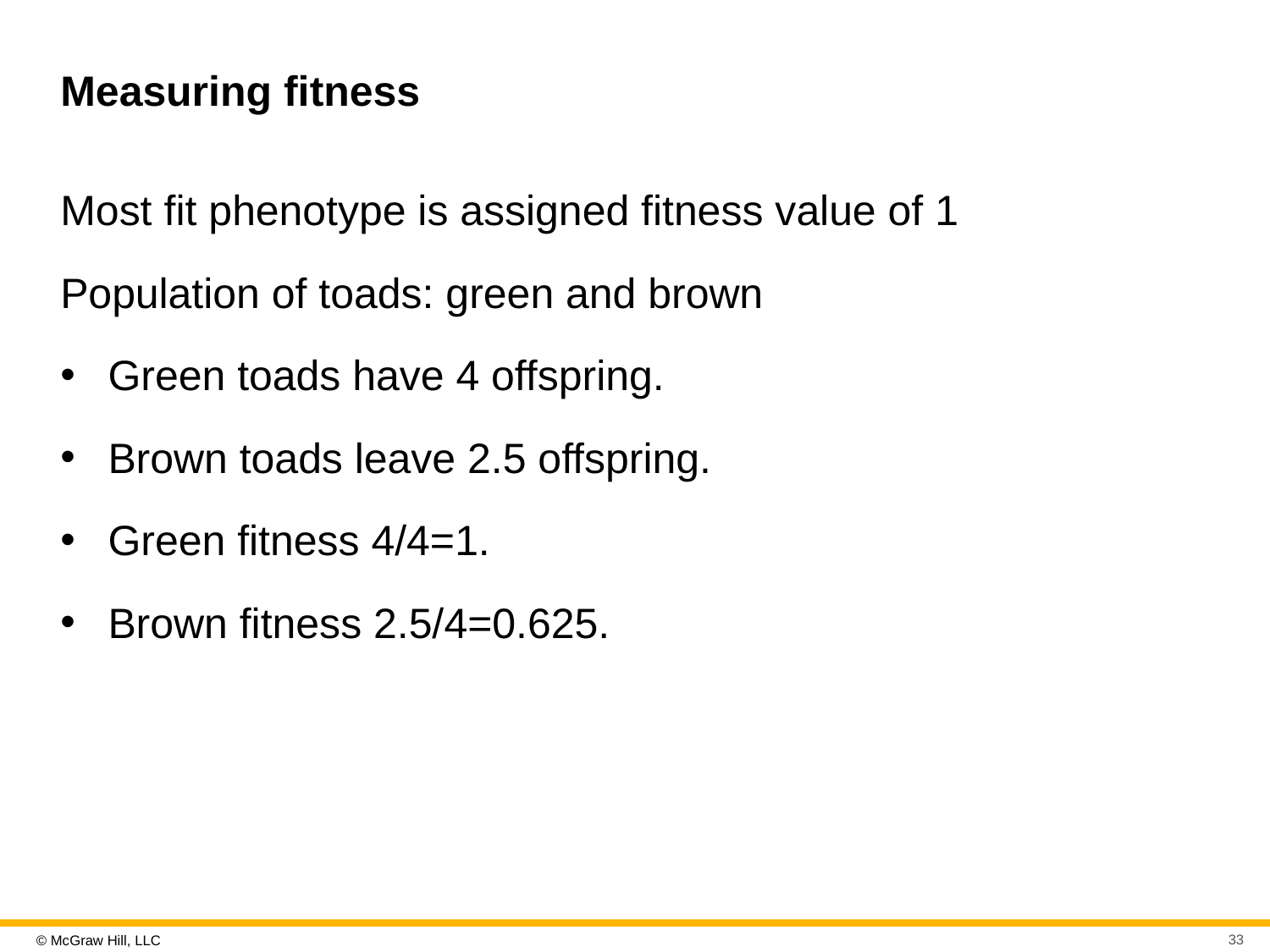

# Measuring fitness
Most fit phenotype is assigned fitness value of 1
Population of toads: green and brown
Green toads have 4 offspring.
Brown toads leave 2.5 offspring.
Green fitness 4/4=1.
Brown fitness 2.5/4=0.625.
33